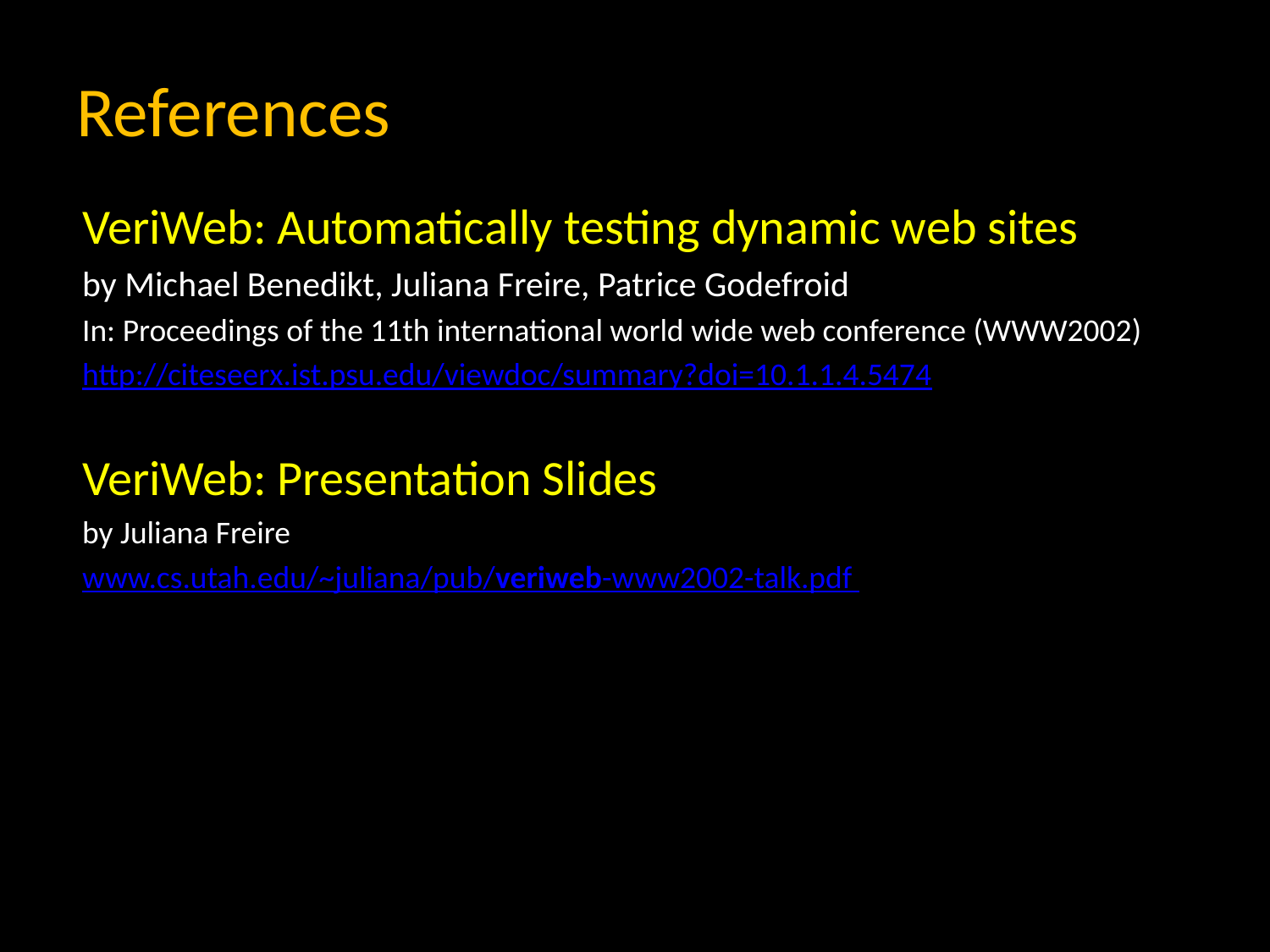

# References
VeriWeb: Automatically testing dynamic web sites
by Michael Benedikt, Juliana Freire, Patrice Godefroid
In: Proceedings of the 11th international world wide web conference (WWW2002)
http://citeseerx.ist.psu.edu/viewdoc/summary?doi=10.1.1.4.5474

VeriWeb: Presentation Slides
by Juliana Freire
www.cs.utah.edu/~juliana/pub/veriweb-www2002-talk.pdf